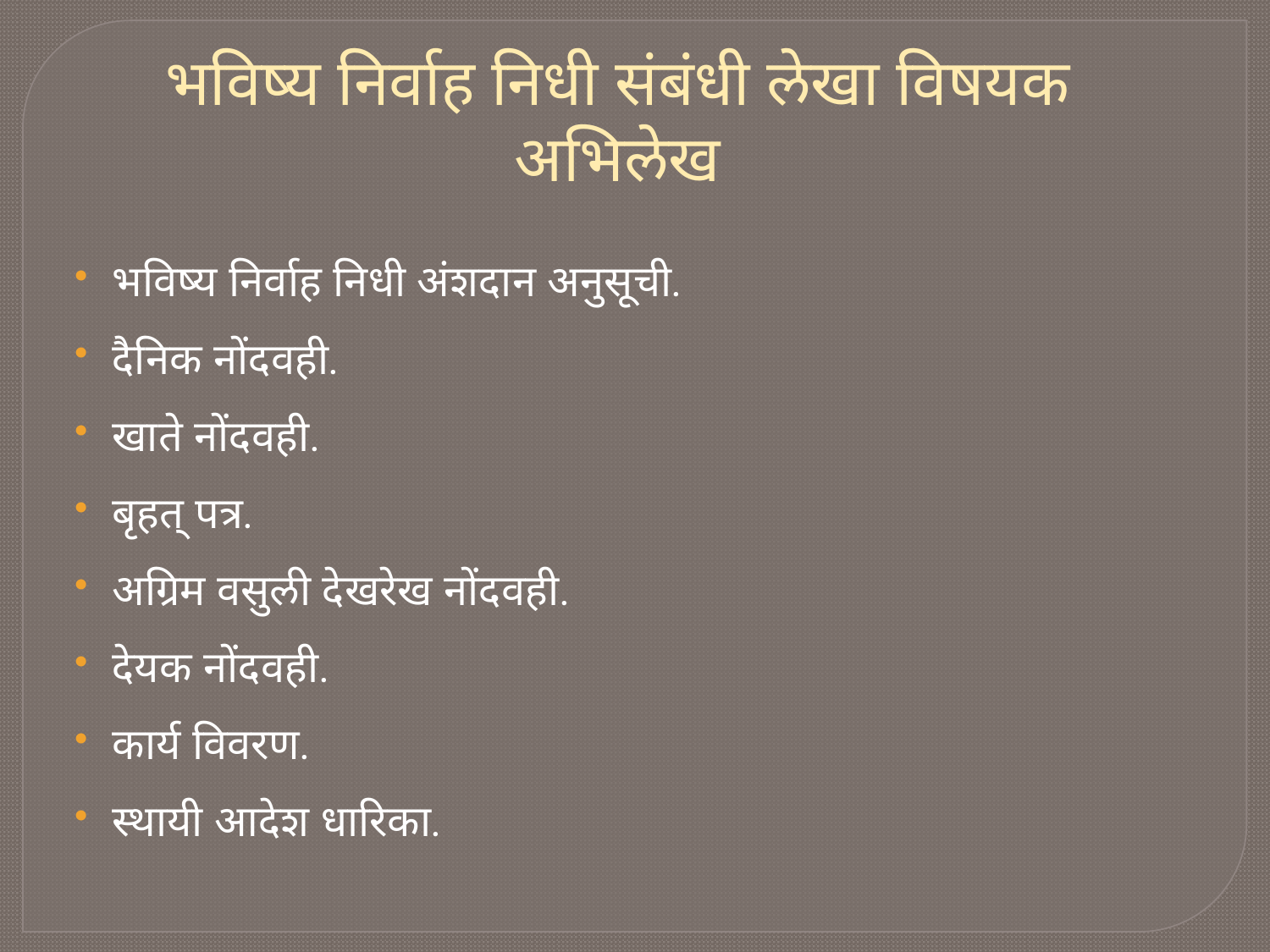

भविष्य निर्वाह निधी संबंधी लेखा विषयक अभिलेख
भविष्य निर्वाह निधी अंशदान अनुसूची.
दैनिक नोंदवही.
खाते नोंदवही.
बृहत् पत्र.
अग्रिम वसुली देखरेख नोंदवही.
देयक नोंदवही.
कार्य विवरण.
स्थायी आदेश धारिका.